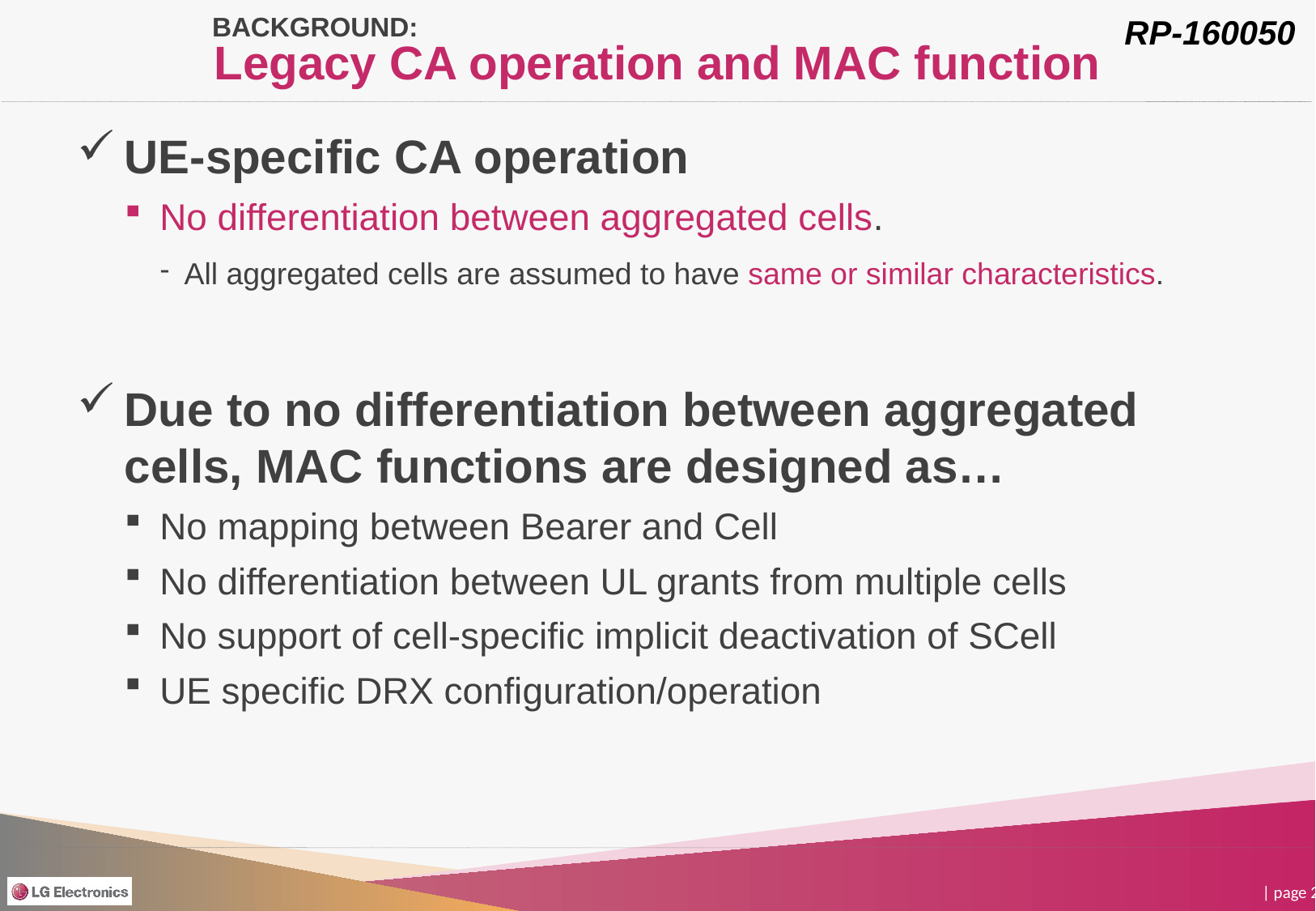

BACKGROUND:
# Legacy CA operation and MAC function
UE-specific CA operation
No differentiation between aggregated cells.
All aggregated cells are assumed to have same or similar characteristics.

Due to no differentiation between aggregated cells, MAC functions are designed as…
No mapping between Bearer and Cell
No differentiation between UL grants from multiple cells
No support of cell-specific implicit deactivation of SCell
UE specific DRX configuration/operation